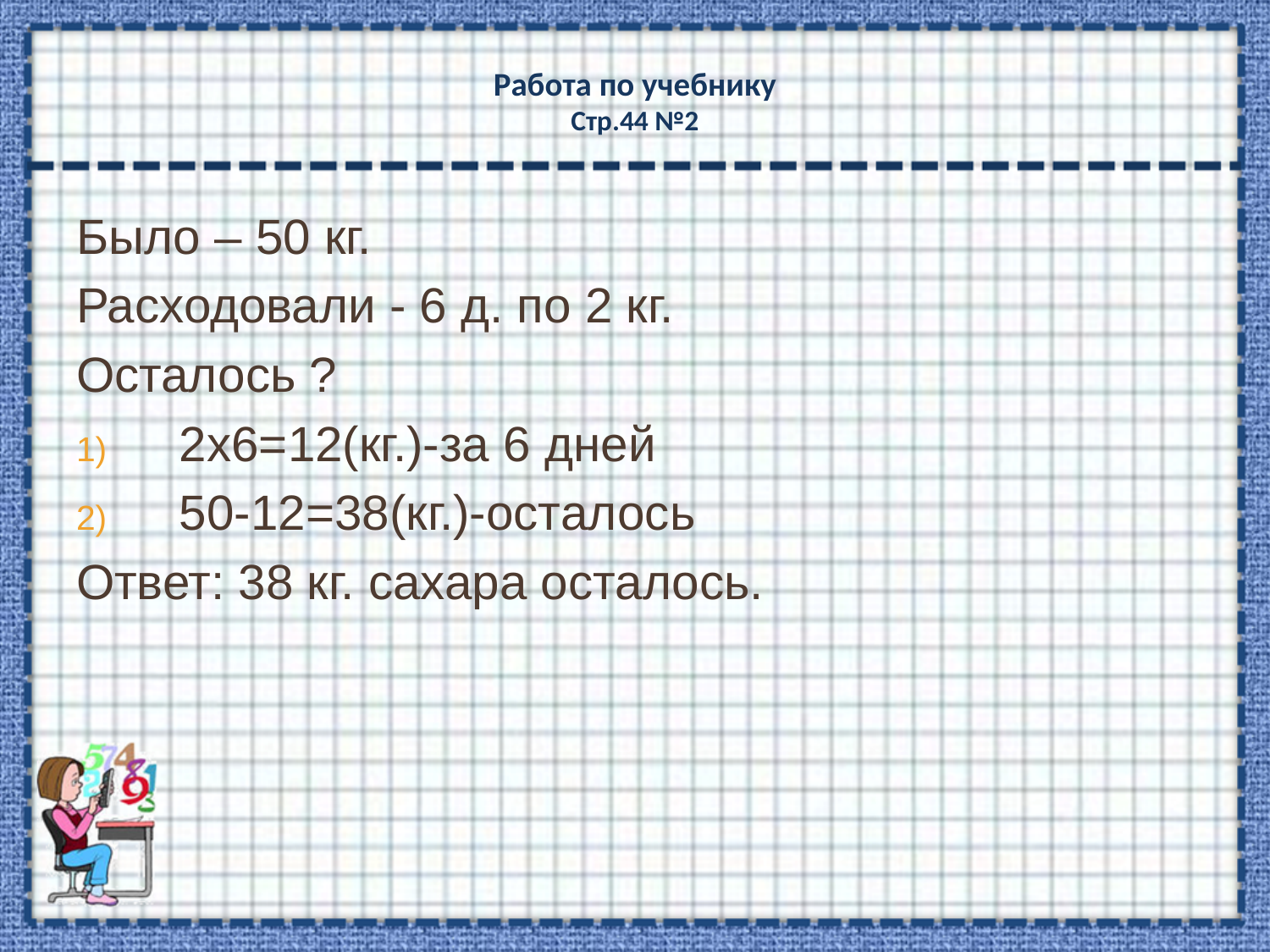

# Работа по учебнику Стр.44 №2
Было – 50 кг.
Расходовали - 6 д. по 2 кг.
Осталось ?
2х6=12(кг.)-за 6 дней
50-12=38(кг.)-осталось
Ответ: 38 кг. сахара осталось.